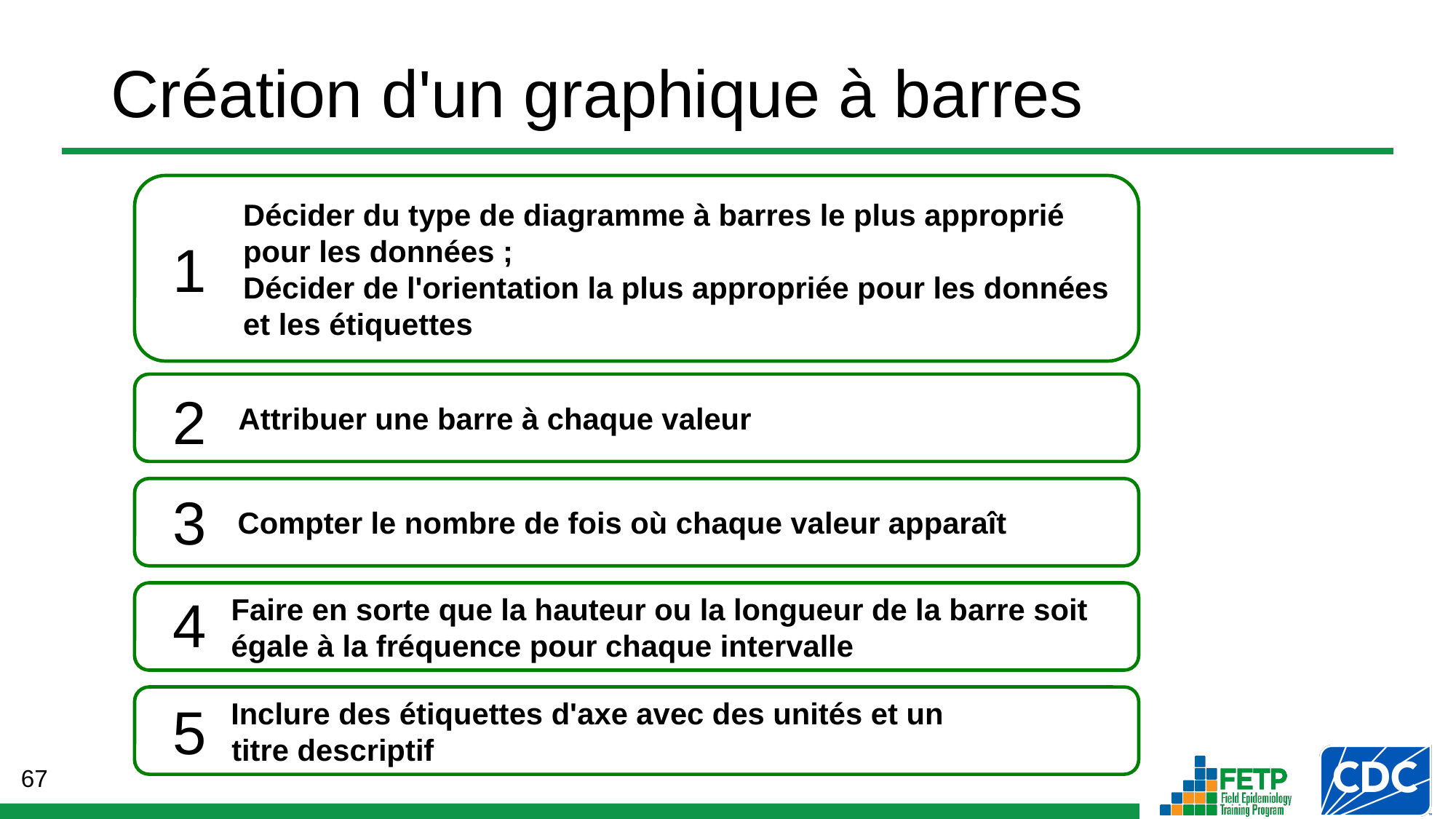

# Création d'un graphique à barres
Décider du type de diagramme à barres le plus approprié pour les données ;
Décider de l'orientation la plus appropriée pour les données et les étiquettes
1
Attribuer une barre à chaque valeur
2
3
Compter le nombre de fois où chaque valeur apparaît
4
Faire en sorte que la hauteur ou la longueur de la barre soit égale à la fréquence pour chaque intervalle
5
Inclure des étiquettes d'axe avec des unités et un
titre descriptif